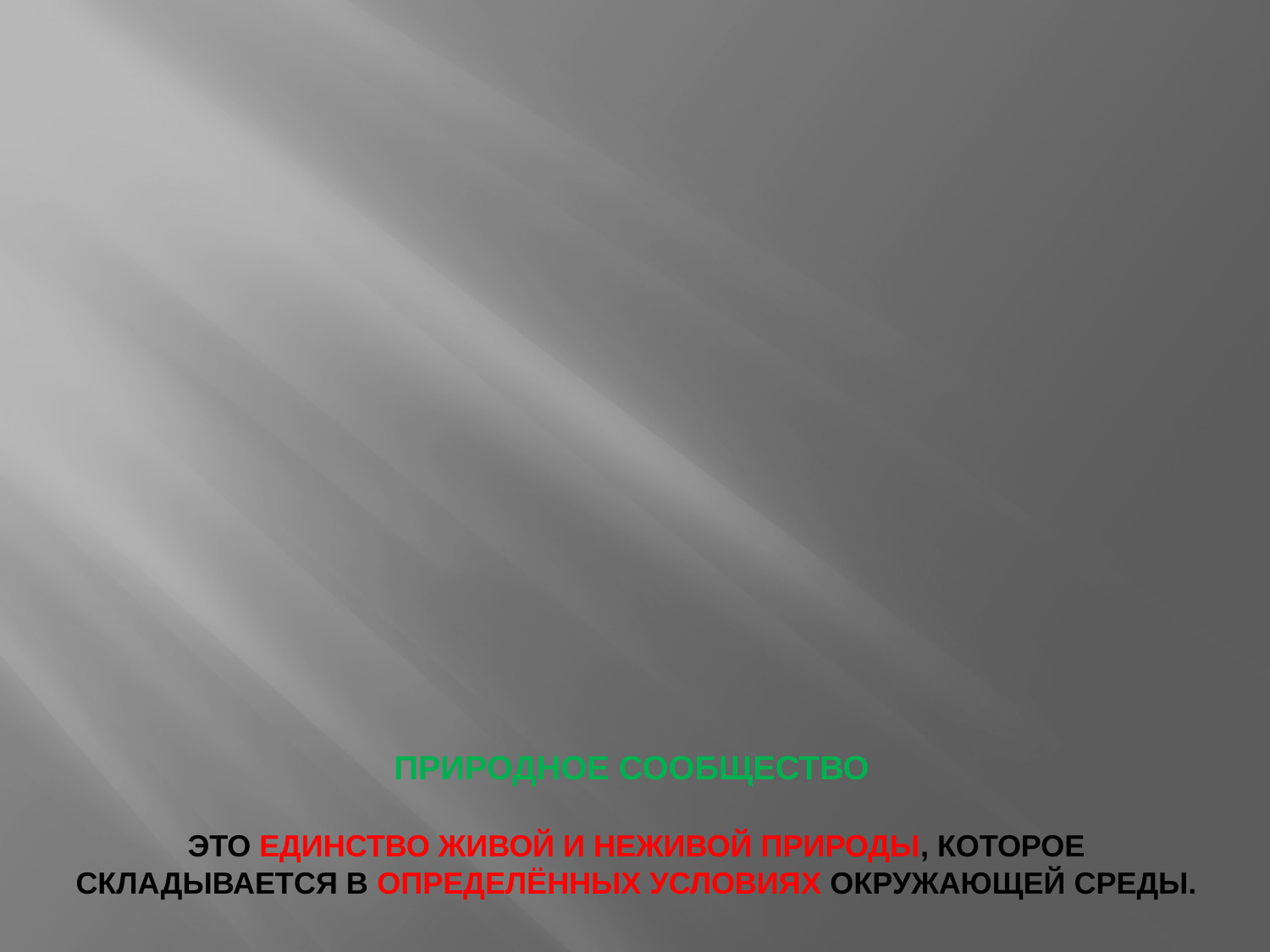

# ПРИРОДНОЕ СООБЩЕСТВО ЭТО ЕДИНСТВО ЖИВОЙ И НЕЖИВОЙ ПРИРОДЫ, КОТОРОЕ СКЛАДЫВАЕТСЯ В ОПРЕДЕЛЁННЫХ УСЛОВИЯХ ОКРУЖАЮЩЕЙ СРЕДЫ.